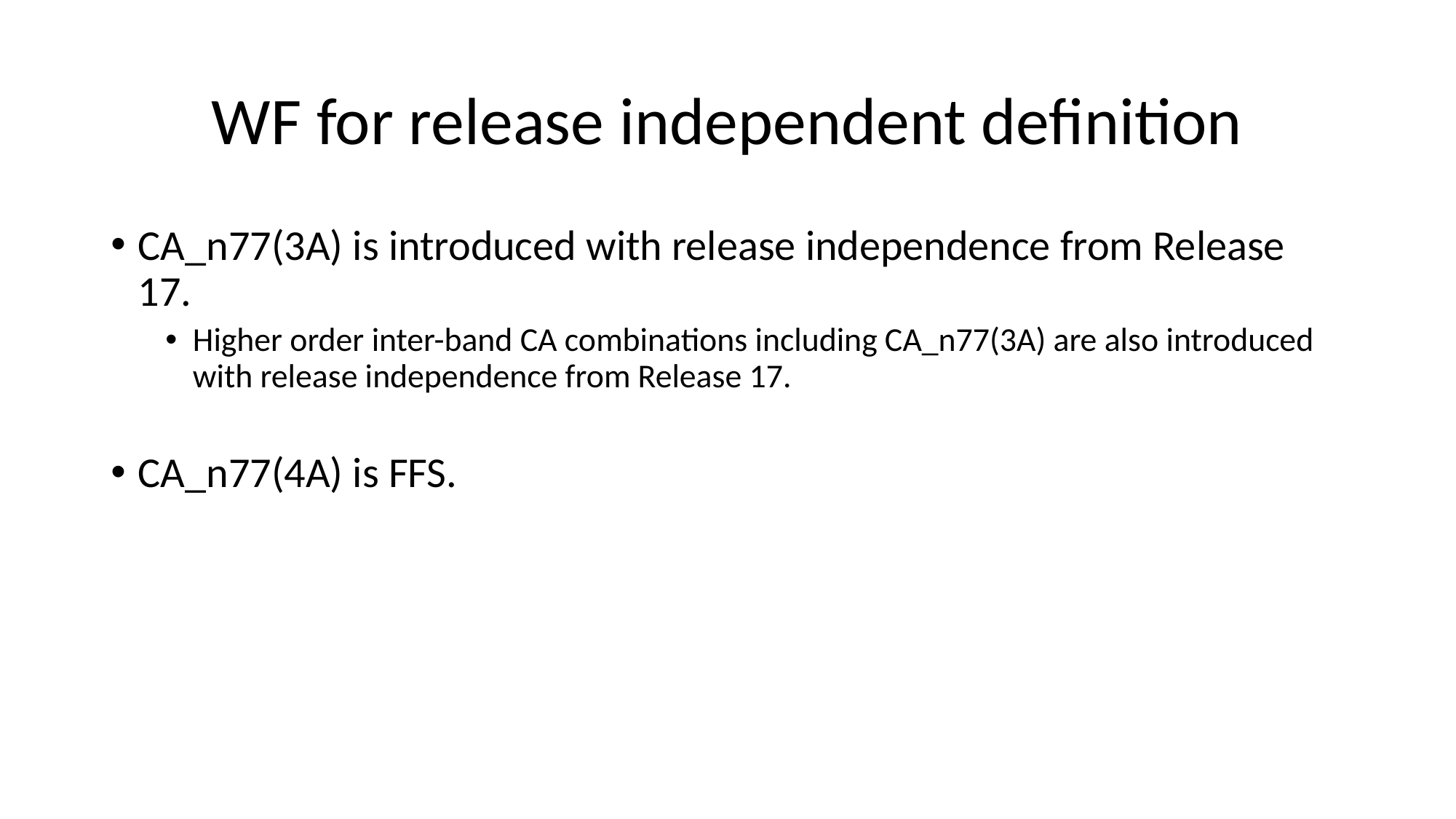

# WF for release independent definition
CA_n77(3A) is introduced with release independence from Release 17.
Higher order inter-band CA combinations including CA_n77(3A) are also introduced with release independence from Release 17.

CA_n77(4A) is FFS.